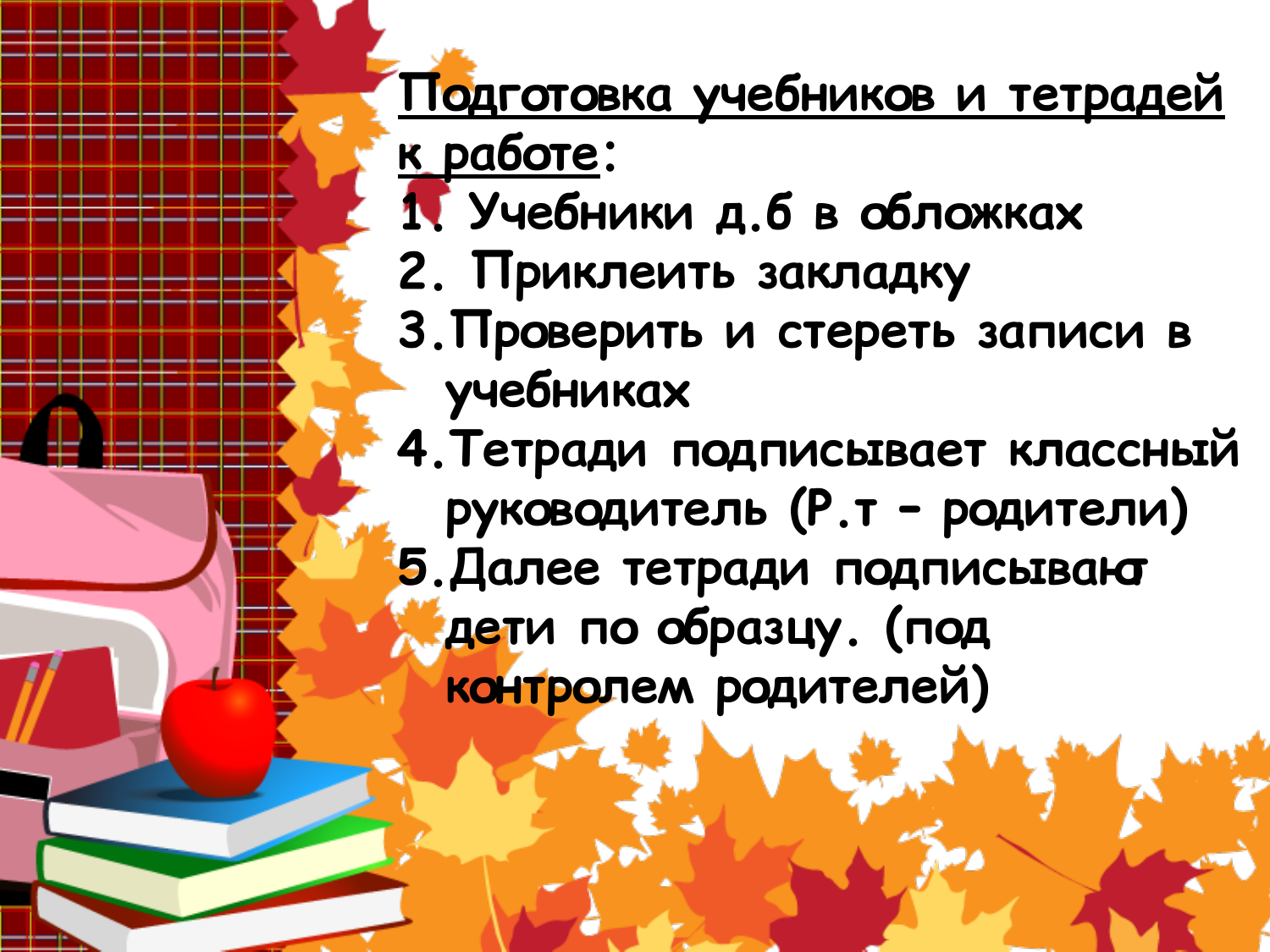

Подготовка учебников и тетрадей к работе:
Учебники д.б в обложках
 Приклеить закладку
Проверить и стереть записи в учебниках
Тетради подписывает классный руководитель (Р.т – родители)
Далее тетради подписывают дети по образцу. (под контролем родителей)